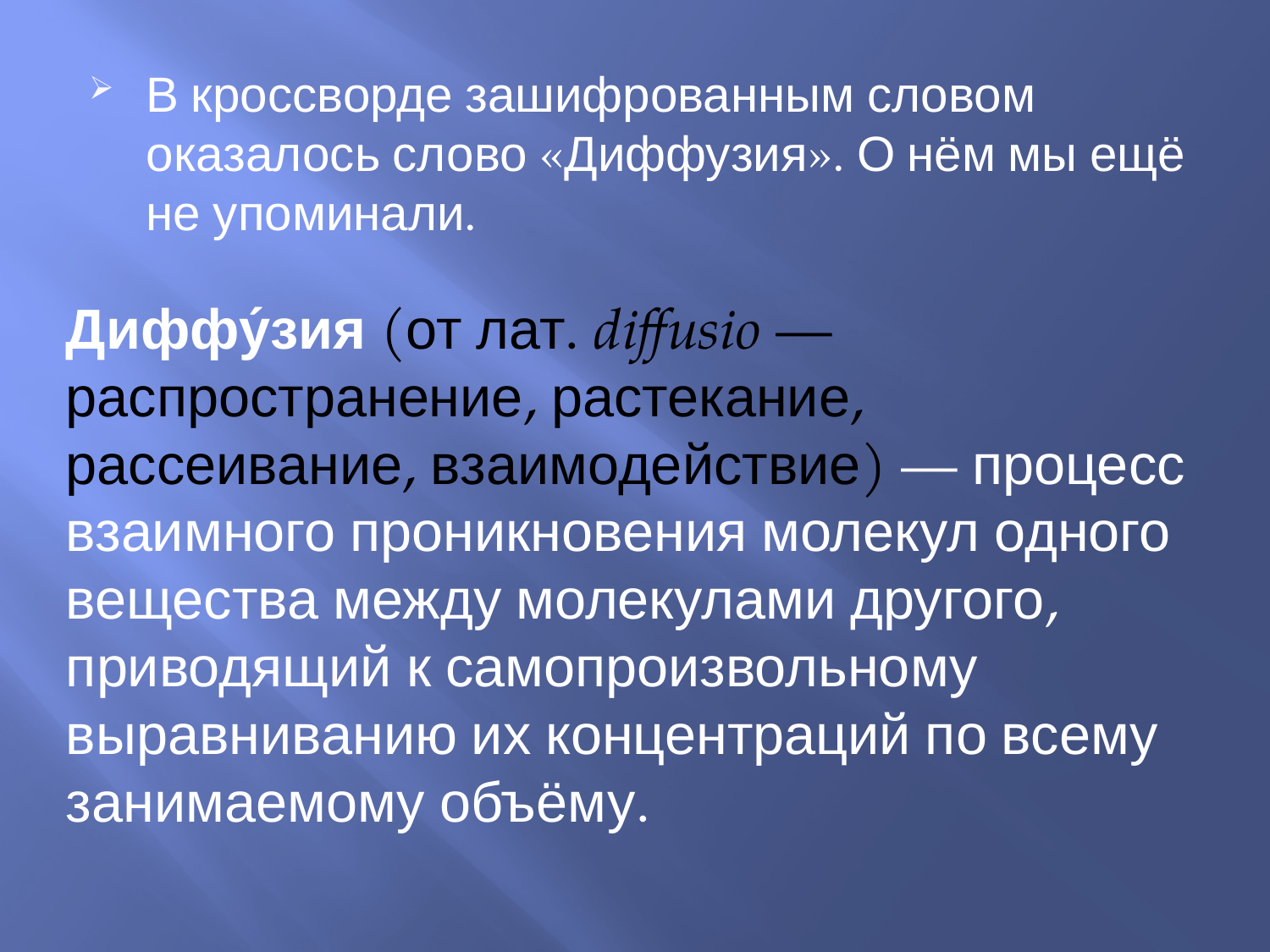

В кроссворде зашифрованным словом оказалось слово «Диффузия». О нём мы ещё не упоминали.
Диффу́зия (от лат. diffusio — распространение, растекание, рассеивание, взаимодействие) — процесс взаимного проникновения молекул одного вещества между молекулами другого, приводящий к самопроизвольному выравниванию их концентраций по всему занимаемому объёму.